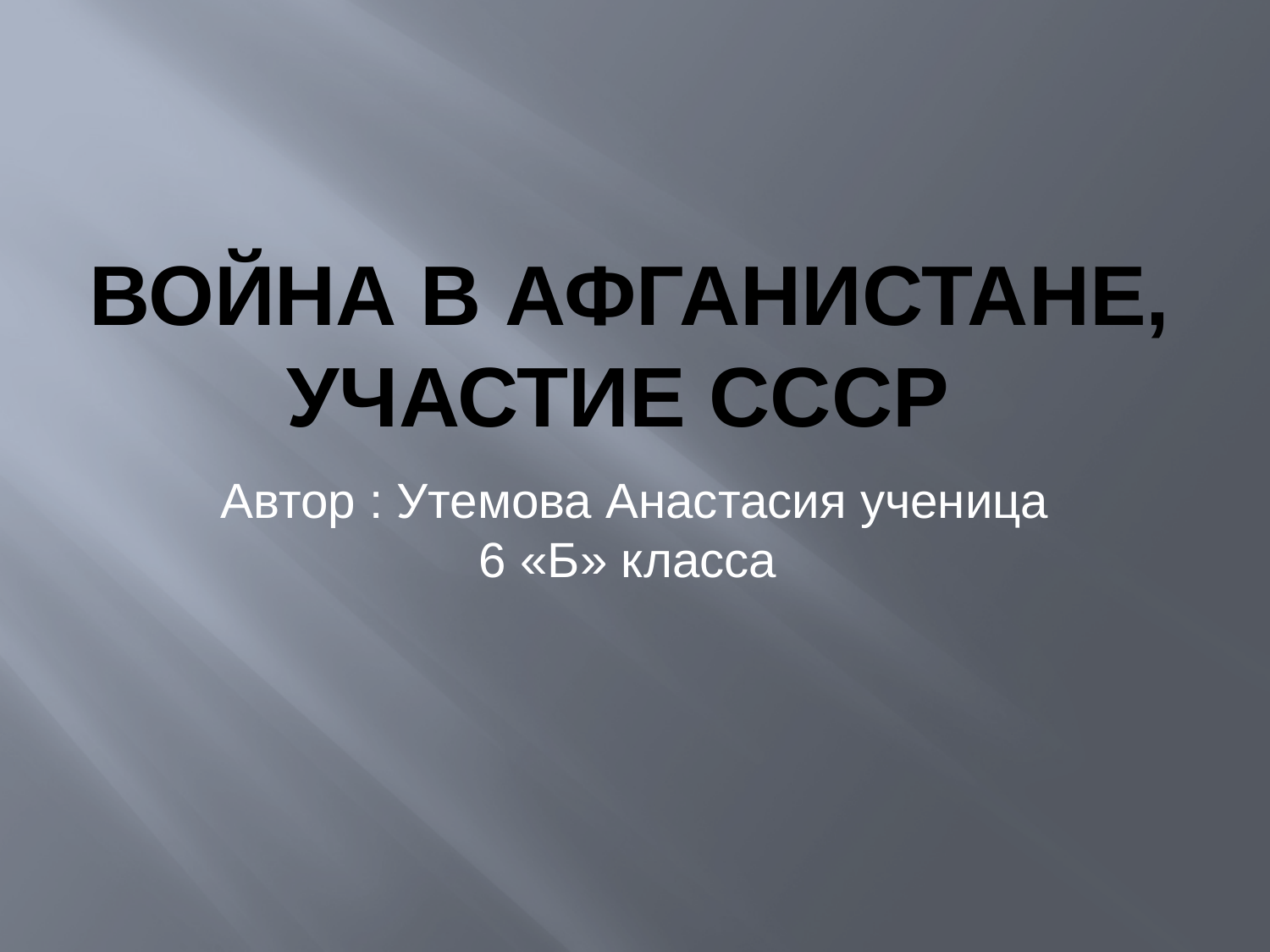

# Война в Афганистане, участие СССР
Автор : Утемова Анастасия ученица 6 «Б» класса